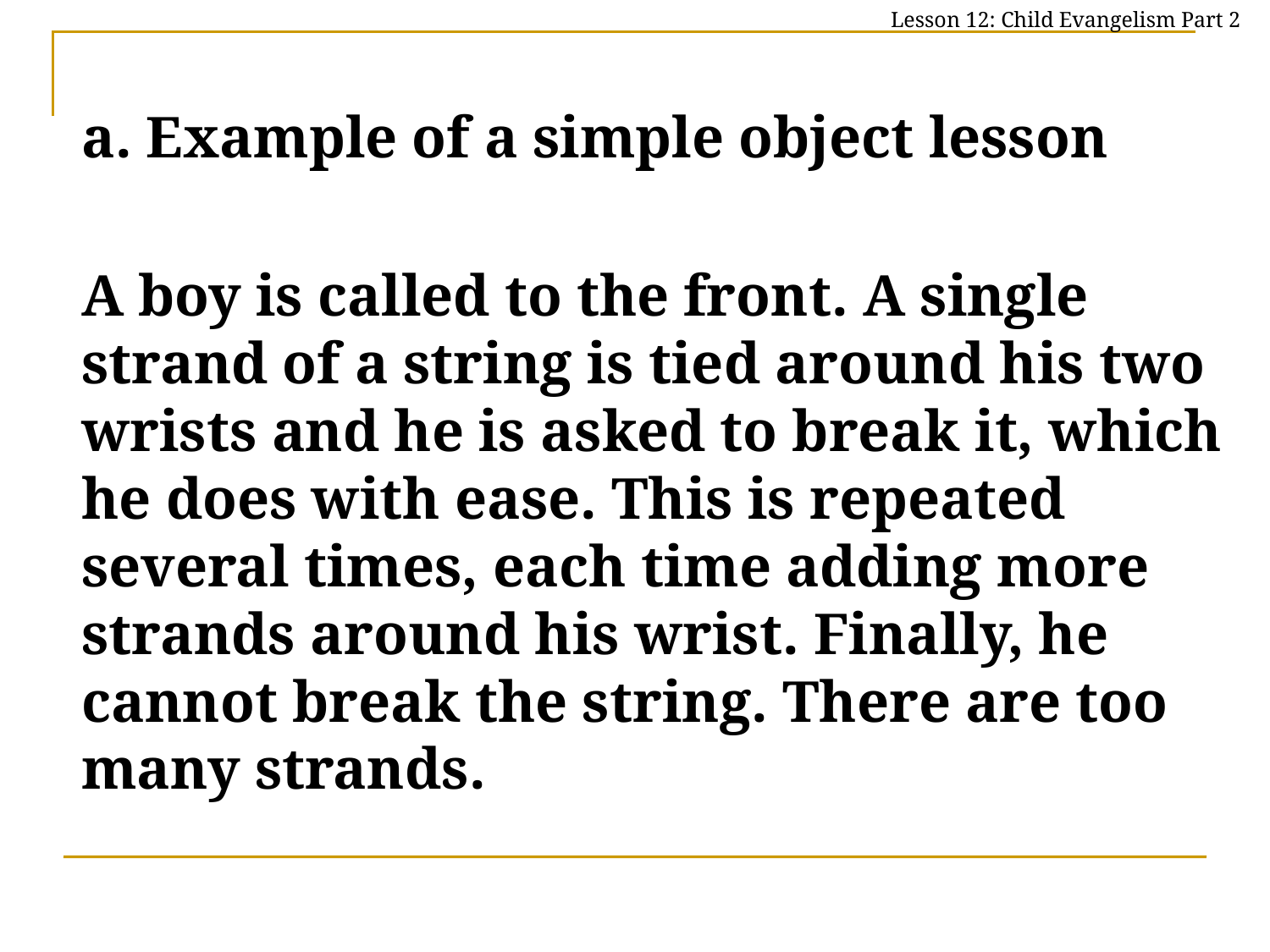

Lesson 12: Child Evangelism Part 2
	a. Example of a simple object lesson

	A boy is called to the front. A single strand of a string is tied around his two wrists and he is asked to break it, which he does with ease. This is repeated several times, each time adding more strands around his wrist. Finally, he cannot break the string. There are too many strands.